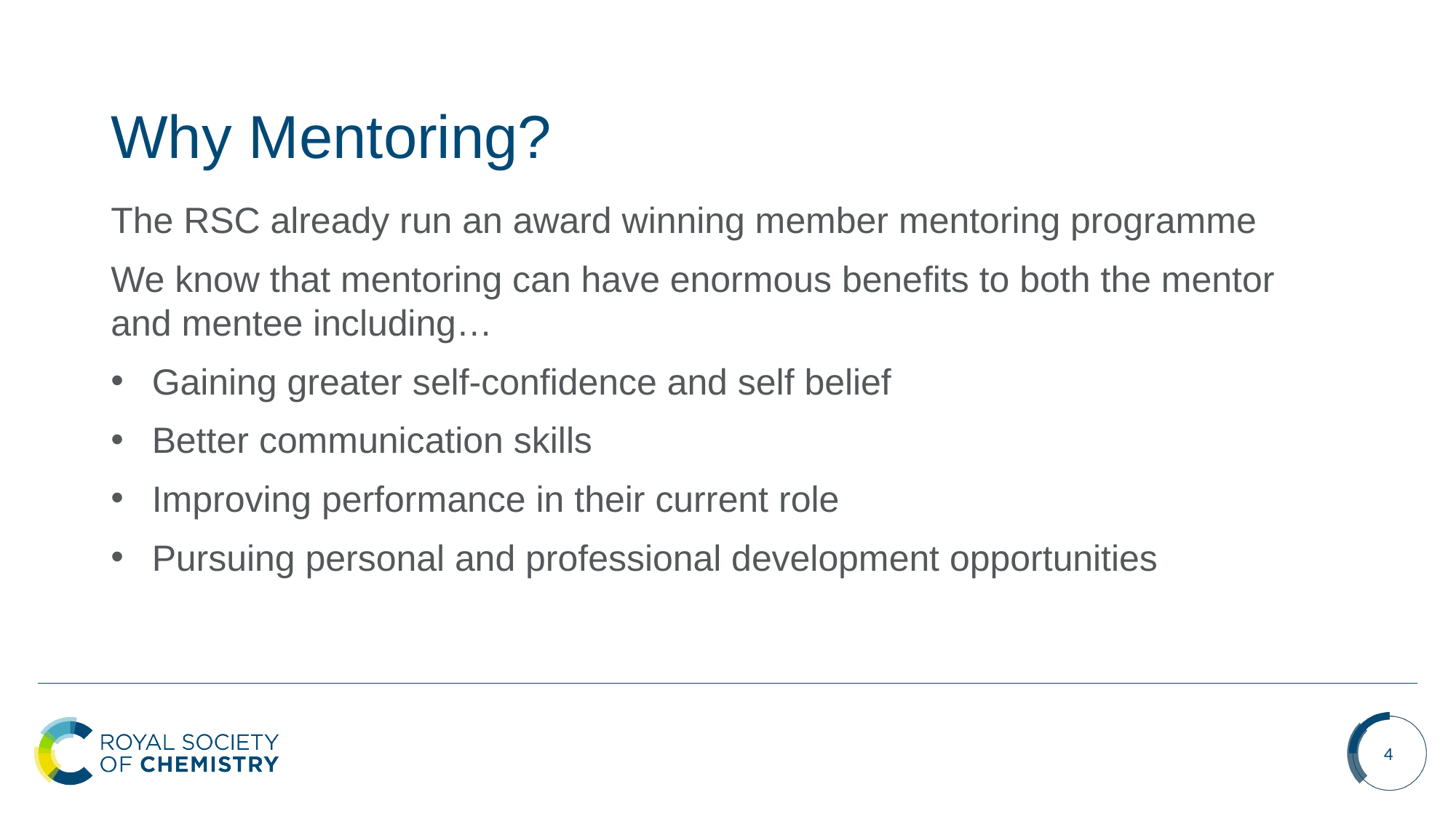

# Why Mentoring?
The RSC already run an award winning member mentoring programme
We know that mentoring can have enormous benefits to both the mentor and mentee including…
Gaining greater self-confidence and self belief
Better communication skills
Improving performance in their current role
Pursuing personal and professional development opportunities
4